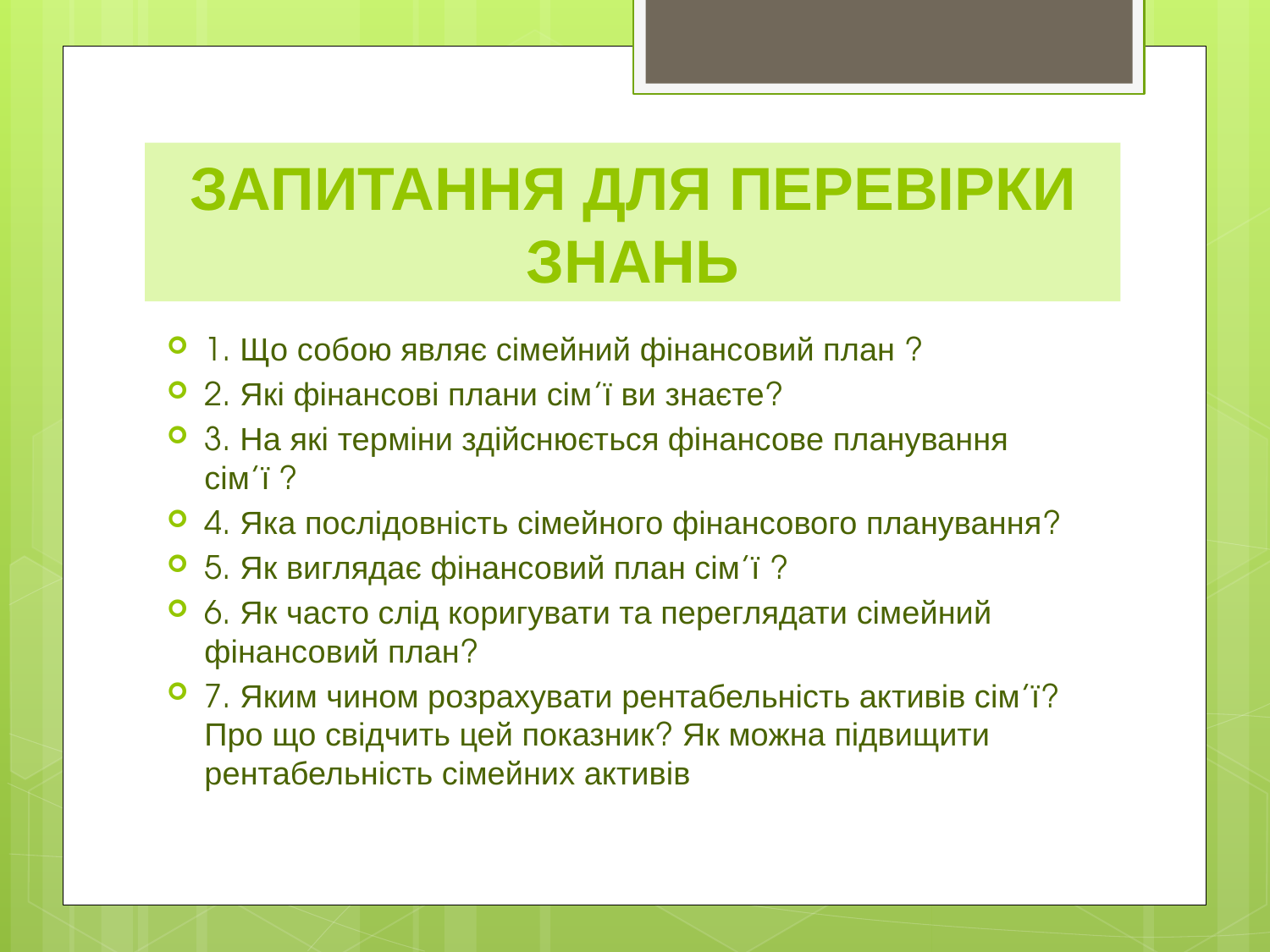

# ЗАПИТАННЯ ДЛЯ ПЕРЕВІРКИ ЗНАНЬ
1. Що собою являє сімейний фінансовий план ?
2. Які фінансові плани сім’ї ви знаєте?
3. На які терміни здійснюється фінансове планування сім’ї ?
4. Яка послідовність сімейного фінансового планування?
5. Як виглядає фінансовий план сім’ї ?
6. Як часто слід коригувати та переглядати сімейний фінансовий план?
7. Яким чином розрахувати рентабельність активів сім’ї? Про що свідчить цей показник? Як можна підвищити рентабельність сімейних активів